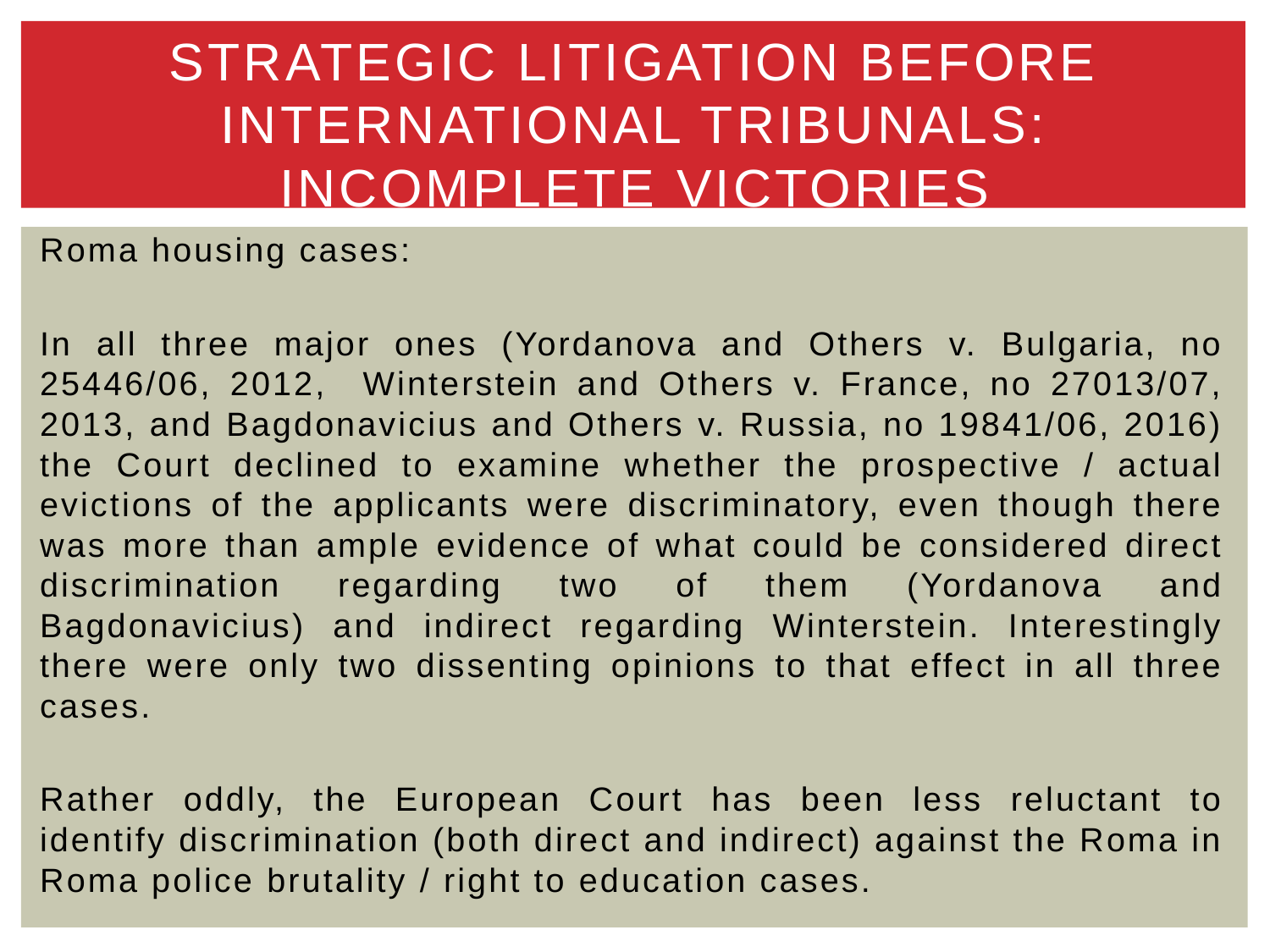

# Strategic litigation before international tribunals: incomplete victories
Roma housing cases:

In all three major ones (Yordanova and Others v. Bulgaria, no 25446/06, 2012,  Winterstein and Others v. France, no 27013/07, 2013, and Bagdonavicius and Others v. Russia, no 19841/06, 2016) the Court declined to examine whether the prospective / actual evictions of the applicants were discriminatory, even though there was more than ample evidence of what could be considered direct discrimination regarding two of them (Yordanova and Bagdonavicius) and indirect regarding Winterstein. Interestingly there were only two dissenting opinions to that effect in all three cases.

Rather oddly, the European Court has been less reluctant to identify discrimination (both direct and indirect) against the Roma in Roma police brutality / right to education cases.